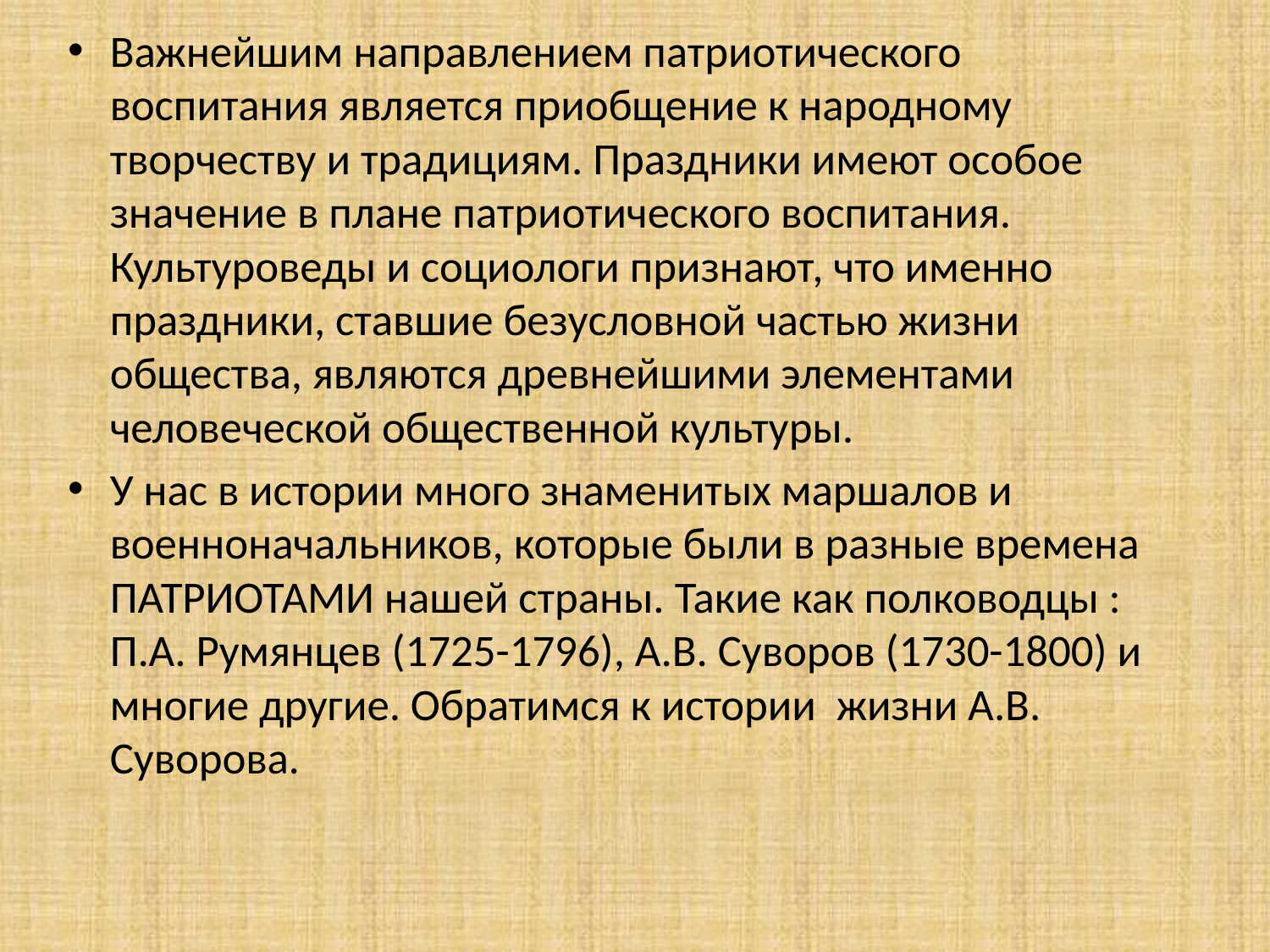

Важнейшим направлением патриотического воспитания является приобщение к народному творчеству и традициям. Праздники имеют особое значение в плане патриотического воспитания. Культуроведы и социологи признают, что именно праздники, ставшие безусловной частью жизни общества, являются древнейшими элементами человеческой общественной культуры.
У нас в истории много знаменитых маршалов и военноначальников, которые были в разные времена ПАТРИОТАМИ нашей страны. Такие как полководцы : П.А. Румянцев (1725-1796), А.В. Суворов (1730-1800) и многие другие. Обратимся к истории  жизни А.В. Суворова.